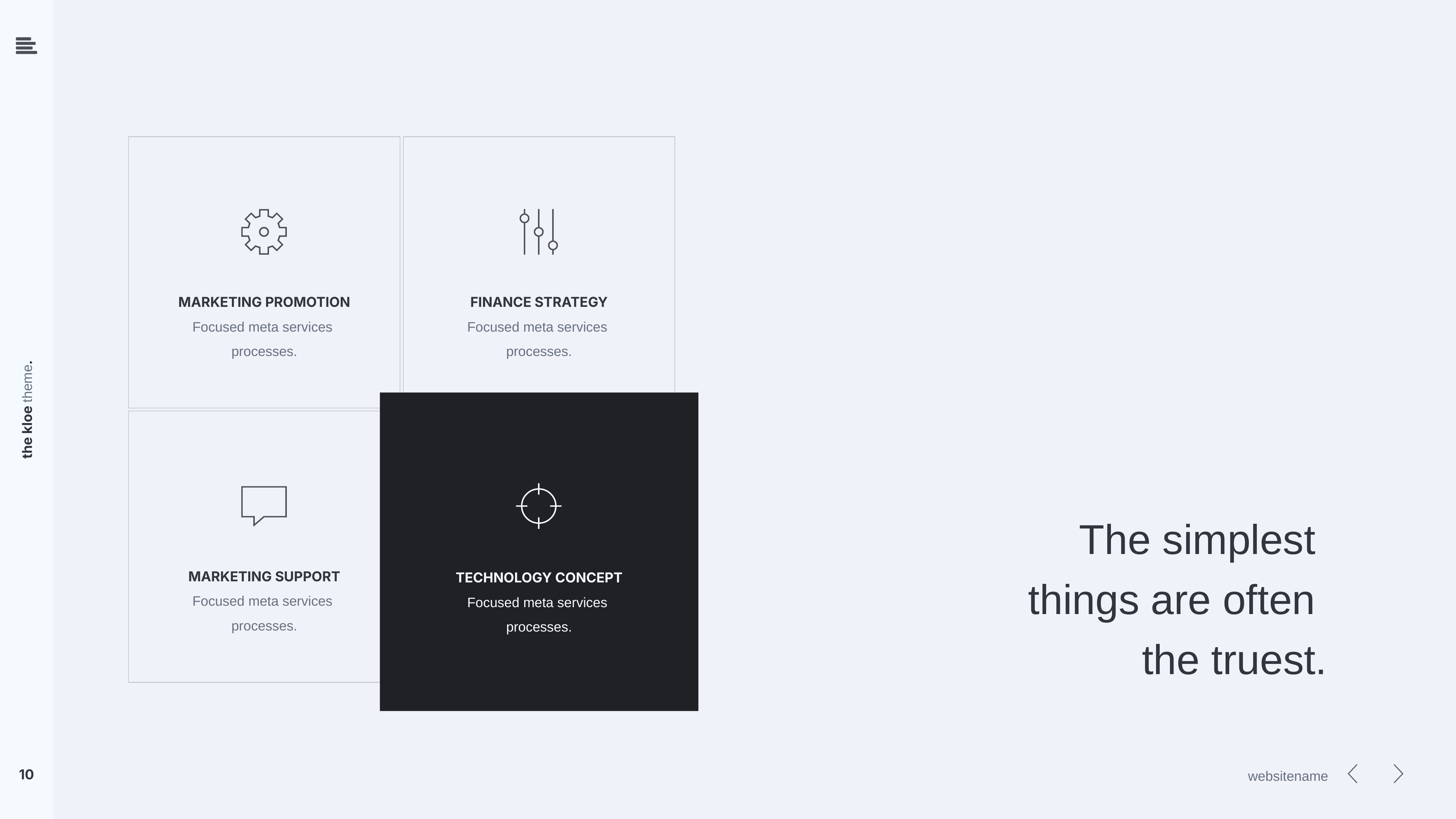

MARKETING PROMOTION
Focused meta services
processes.
FINANCE STRATEGY
Focused meta services
processes.

TECHNOLOGY CONCEPT
Focused meta services
processes.
MARKETING SUPPORT
Focused meta services
processes.

The simplest
things are often
the truest.
10